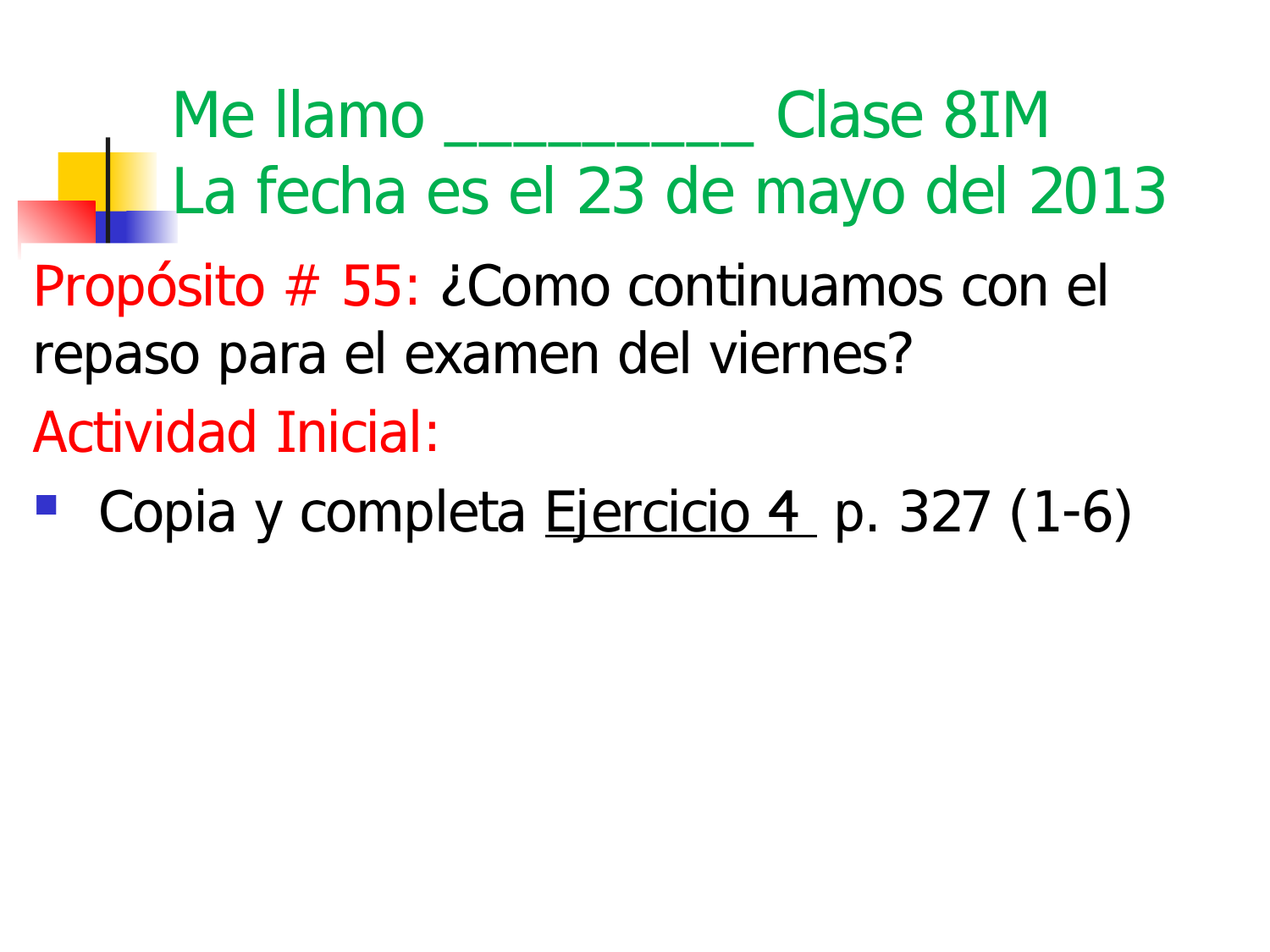

# Me llamo _________ Clase 8IM La fecha es el 23 de mayo del 2013
Propósito # 55: ¿Como continuamos con el repaso para el examen del viernes?
Actividad Inicial:
 Copia y completa Ejercicio 4  p. 327 (1-6)